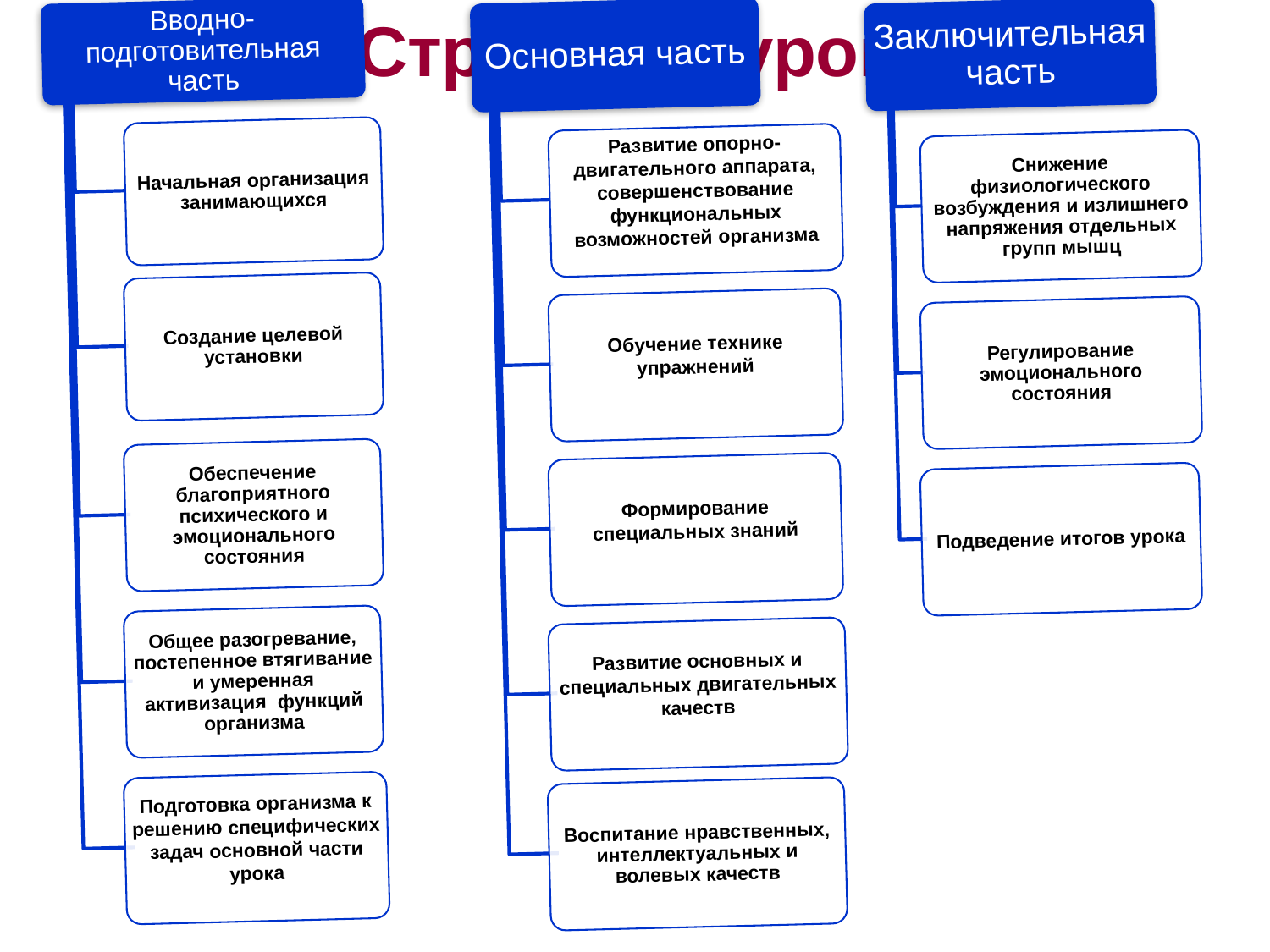

Вводно-подготовительная часть
Начальная организация занимающихся
Создание целевой установки
Обеспечение благоприятного психического и эмоционального состояния
Общее разогревание, постепенное втягивание и умеренная активизация  функций организма
Подготовка организма к решению специфических задач основной части урока

Основная часть
Развитие опорно-двигательного аппарата, совершенствование функциональных возможностей организма

Обучение технике упражнений

Формирование специальных знаний

Развитие основных и специальных двигательных качеств

Воспитание нравственных, интеллектуальных и волевых качеств
Заключительная часть
Снижение физиологического возбуждения и излишнего напряжения отдельных групп мышц
Регулирование эмоционального состояния
Подведение итогов урока
Структура урока